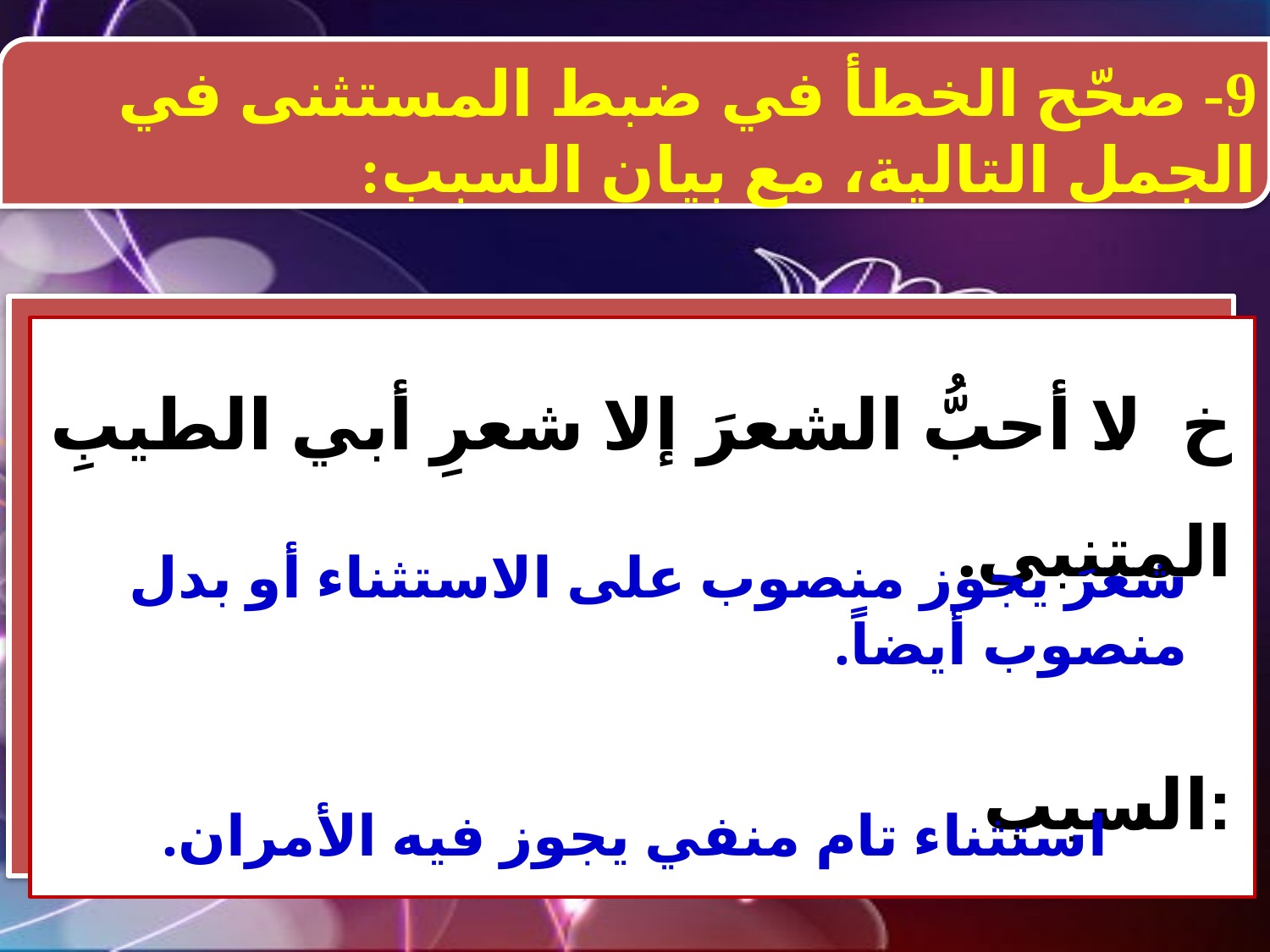

9- صحّح الخطأ في ضبط المستثنى في الجمل التالية، مع بيان السبب:

خ. لا أحبُّ الشعرَ إلا شعرِ أبي الطيبِ المتنبي.

السبب:
شعرَ يجوز منصوب على الاستثناء أو بدل منصوب أيضاً.
استثناء تام منفي يجوز فيه الأمران.